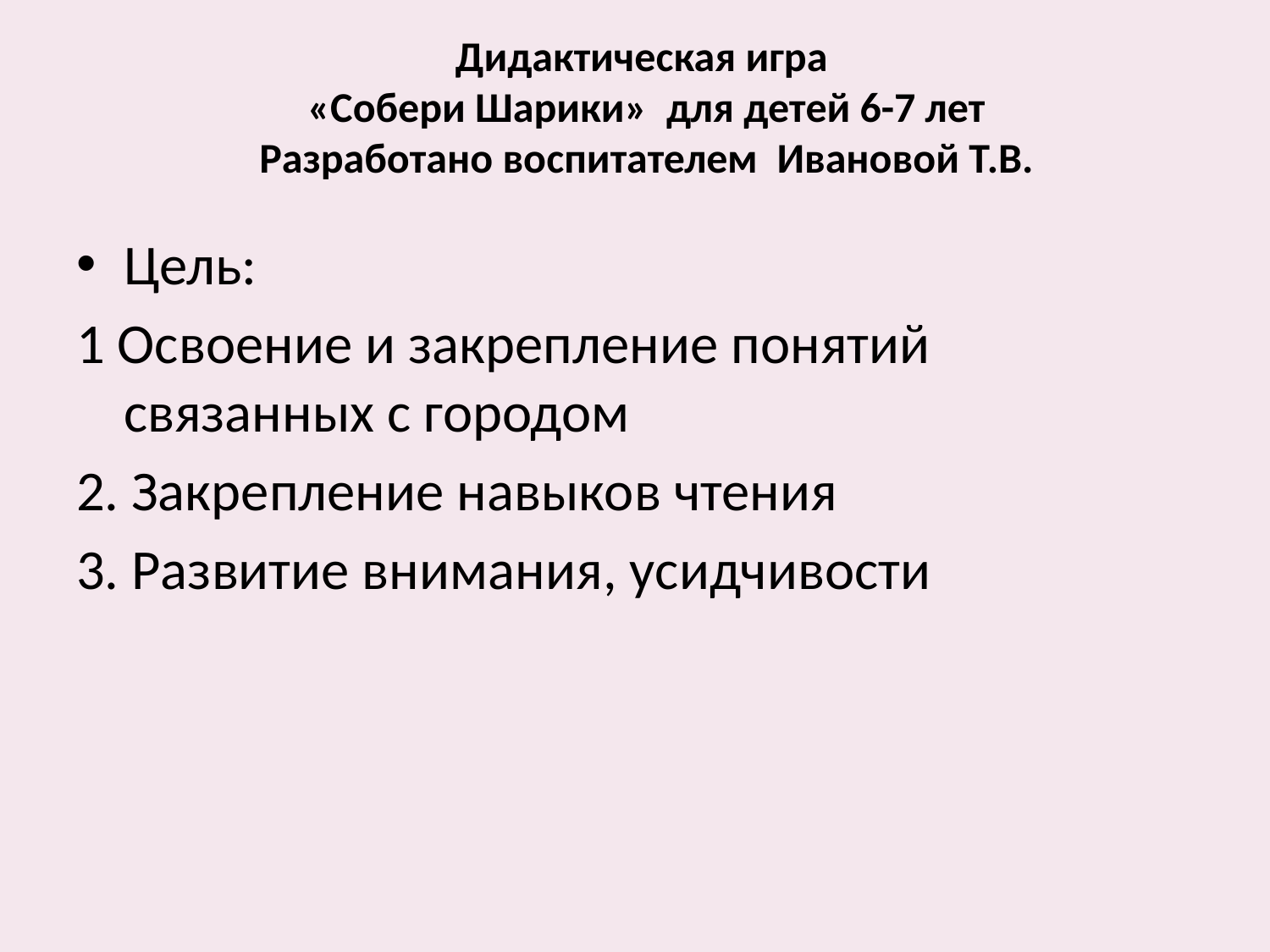

# Дидактическая игра «Собери Шарики»  для детей 6-7 лет Разработано воспитателем  Ивановой Т.В.
Цель:
1 Освоение и закрепление понятий связанных с городом
2. Закрепление навыков чтения
3. Развитие внимания, усидчивости